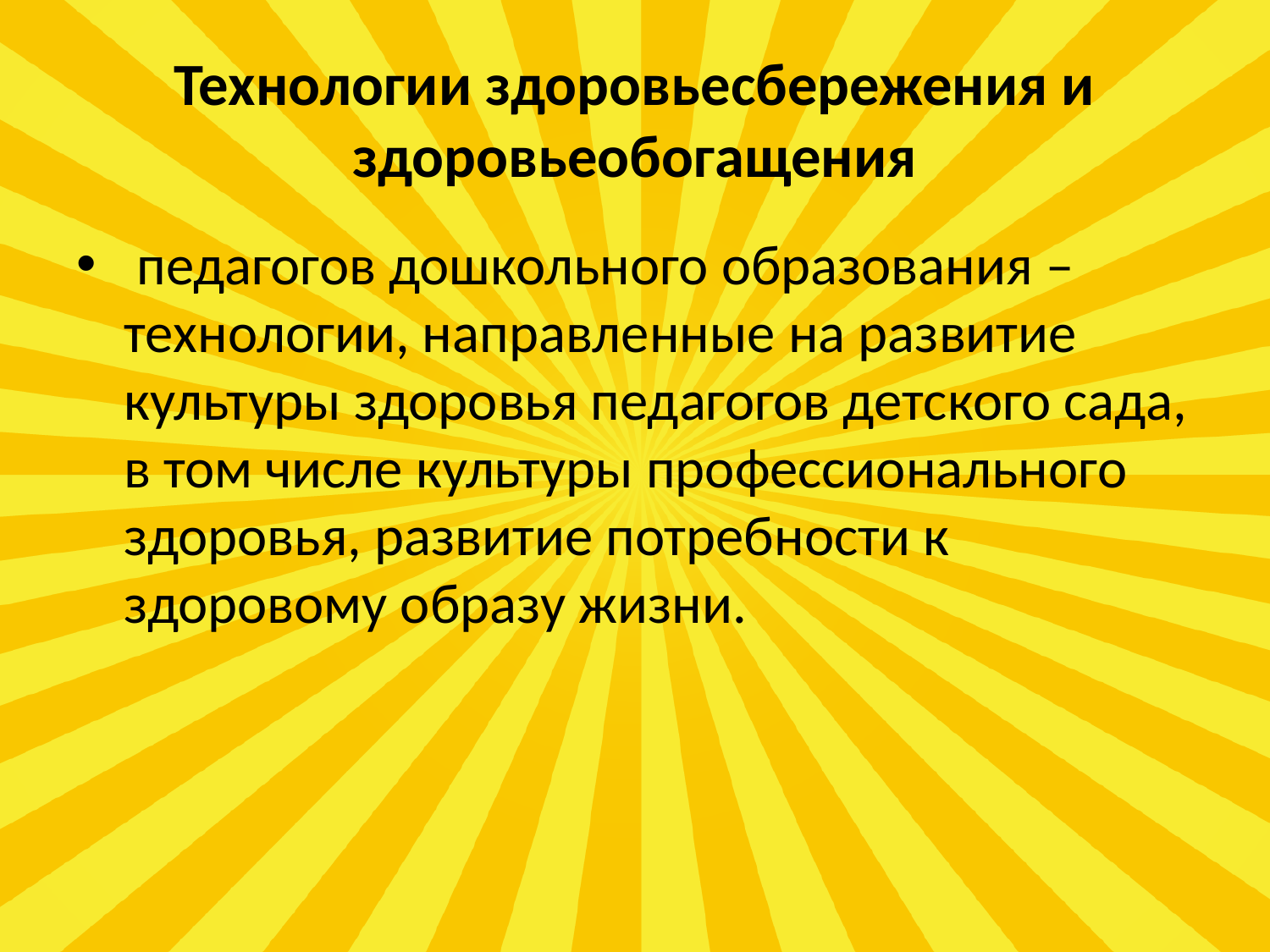

# Технологии здоровьесбережения и здоровьеобогащения
 педагогов дошкольного образования – технологии, направленные на развитие культуры здоровья педагогов детского сада, в том числе культуры профессионального здоровья, развитие потребности к здоровому образу жизни.